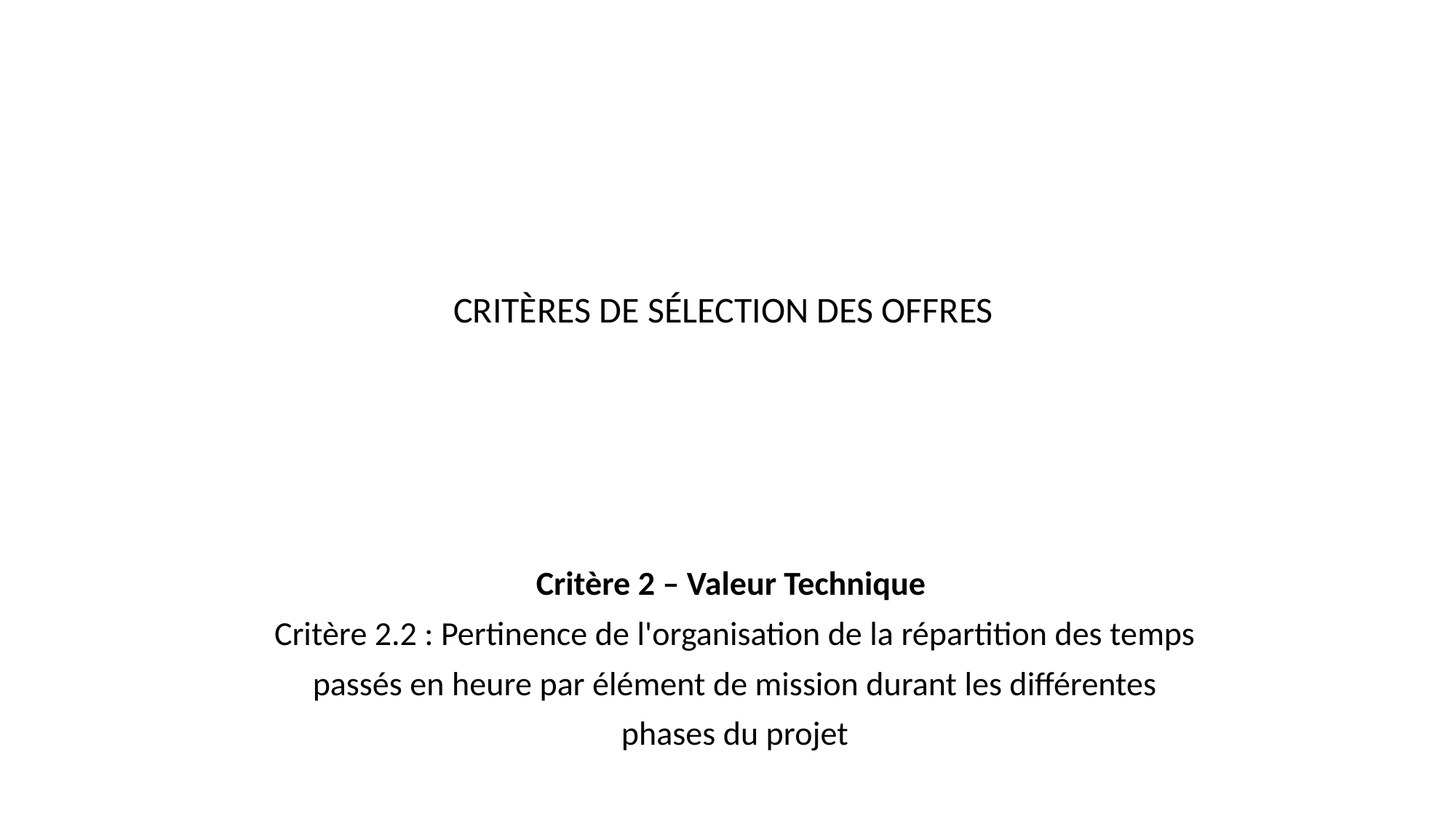

# CRITÈRES DE SÉLECTION DES OFFRES
Critère 2 – Valeur Technique
Critère 2.2 : Pertinence de l'organisation de la répartition des temps
passés en heure par élément de mission durant les différentes
phases du projet